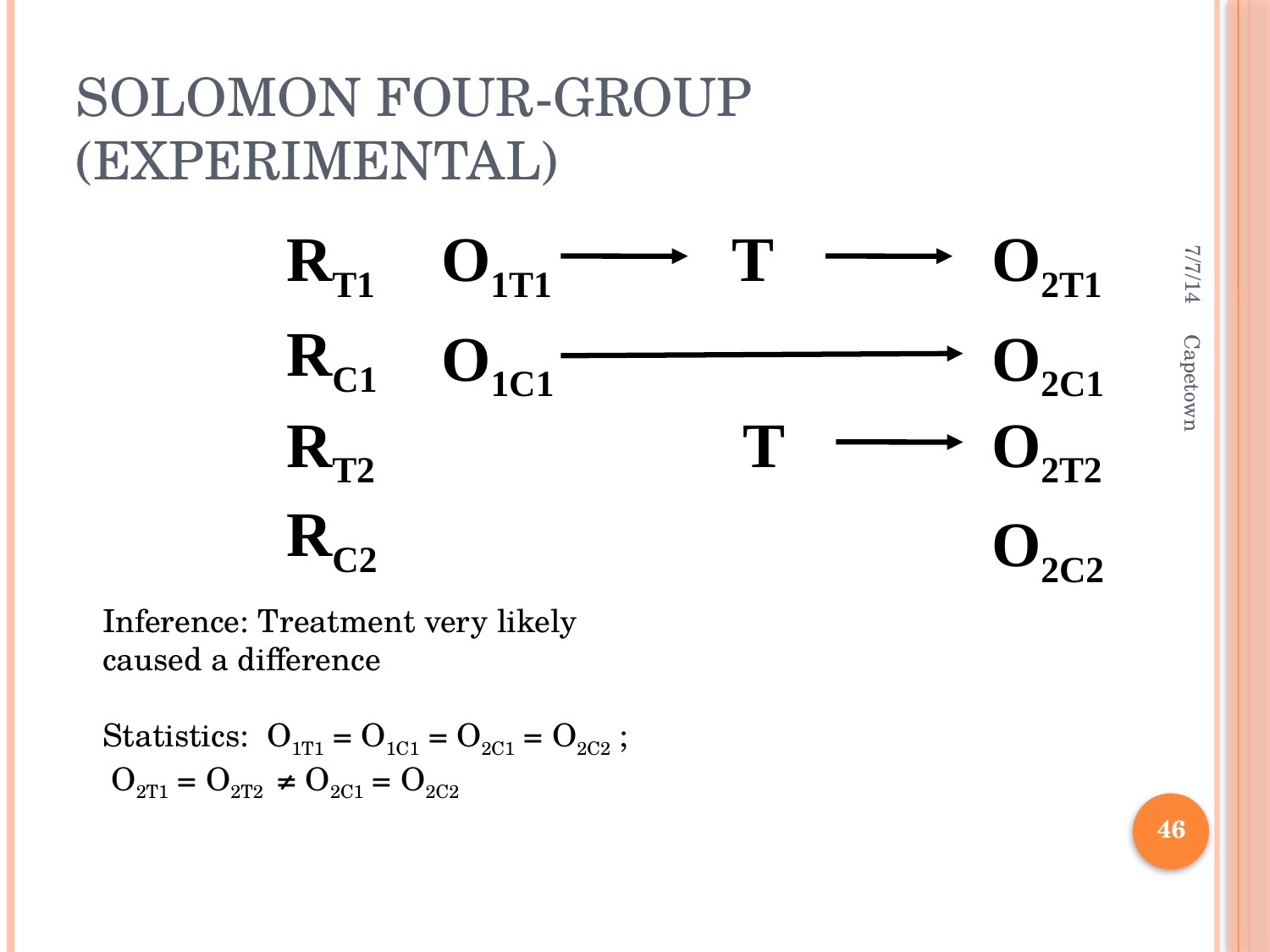

# Solomon Four-Group (experimental)
7/7/14
RT1
O1T1
T
O2T1

RC1
O1C1
O2C1

RT2
T
O2T2

RC2
O2C2
Capetown
Inference: Treatment very likely caused a difference

Statistics:  O1T1 = O1C1 = O2C1 = O2C2 ;
 O2T1 = O2T2  ≠ O2C1 = O2C2
46